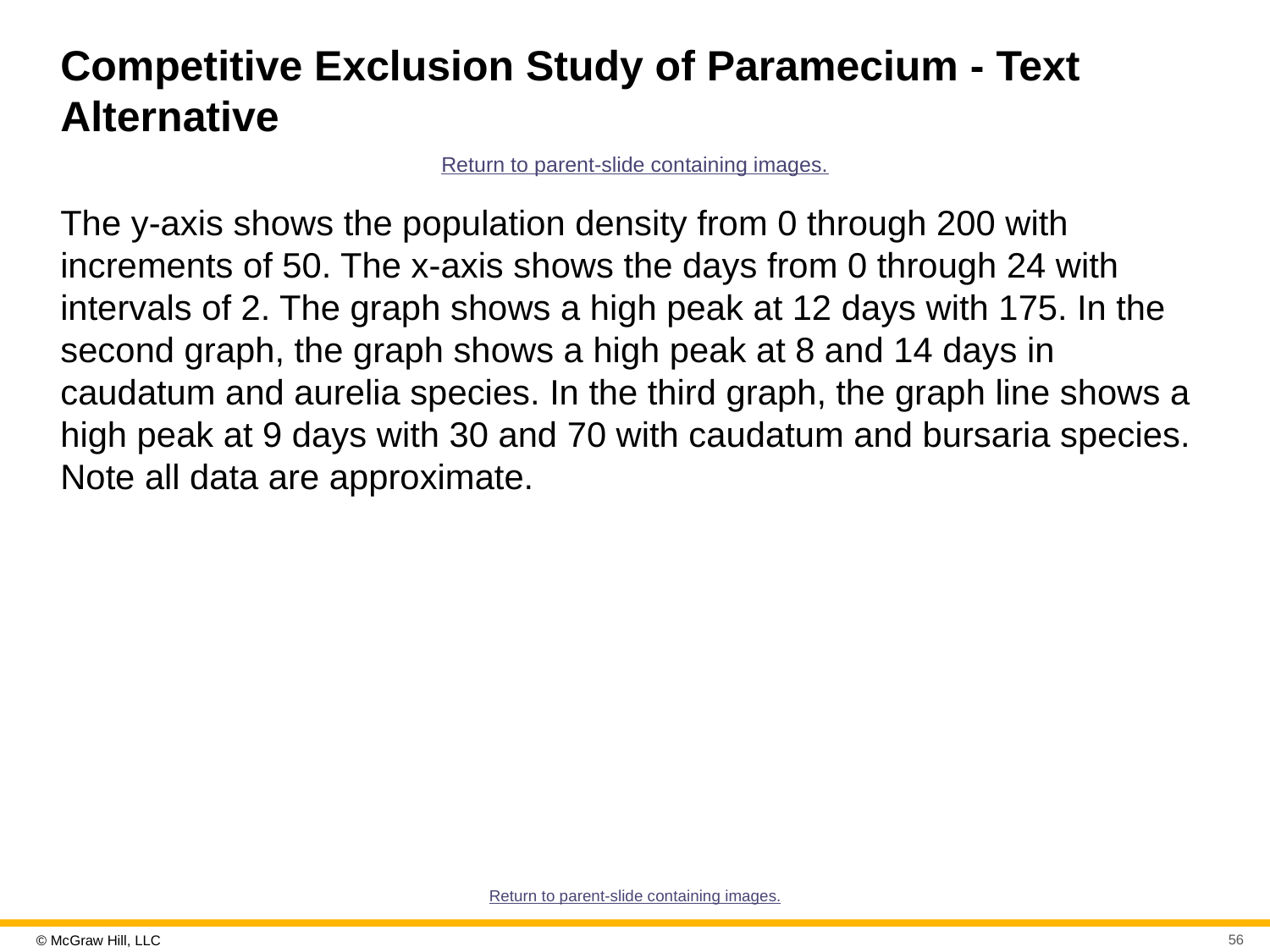

# Competitive Exclusion Study of Paramecium - Text Alternative
Return to parent-slide containing images.
The y-axis shows the population density from 0 through 200 with increments of 50. The x-axis shows the days from 0 through 24 with intervals of 2. The graph shows a high peak at 12 days with 175. In the second graph, the graph shows a high peak at 8 and 14 days in caudatum and aurelia species. In the third graph, the graph line shows a high peak at 9 days with 30 and 70 with caudatum and bursaria species. Note all data are approximate.
Return to parent-slide containing images.
56